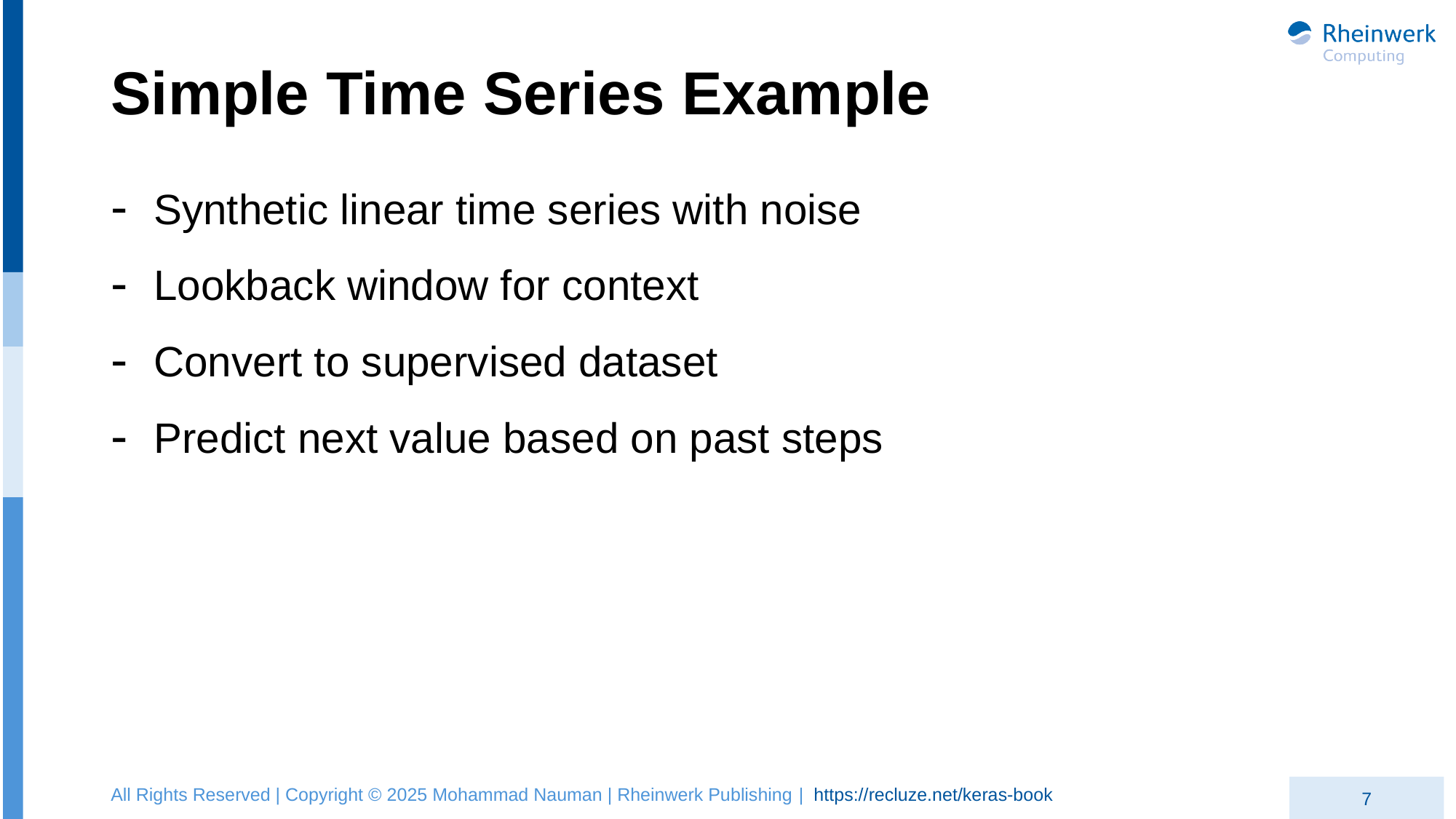

# Simple Time Series Example
Synthetic linear time series with noise
Lookback window for context
Convert to supervised dataset
Predict next value based on past steps